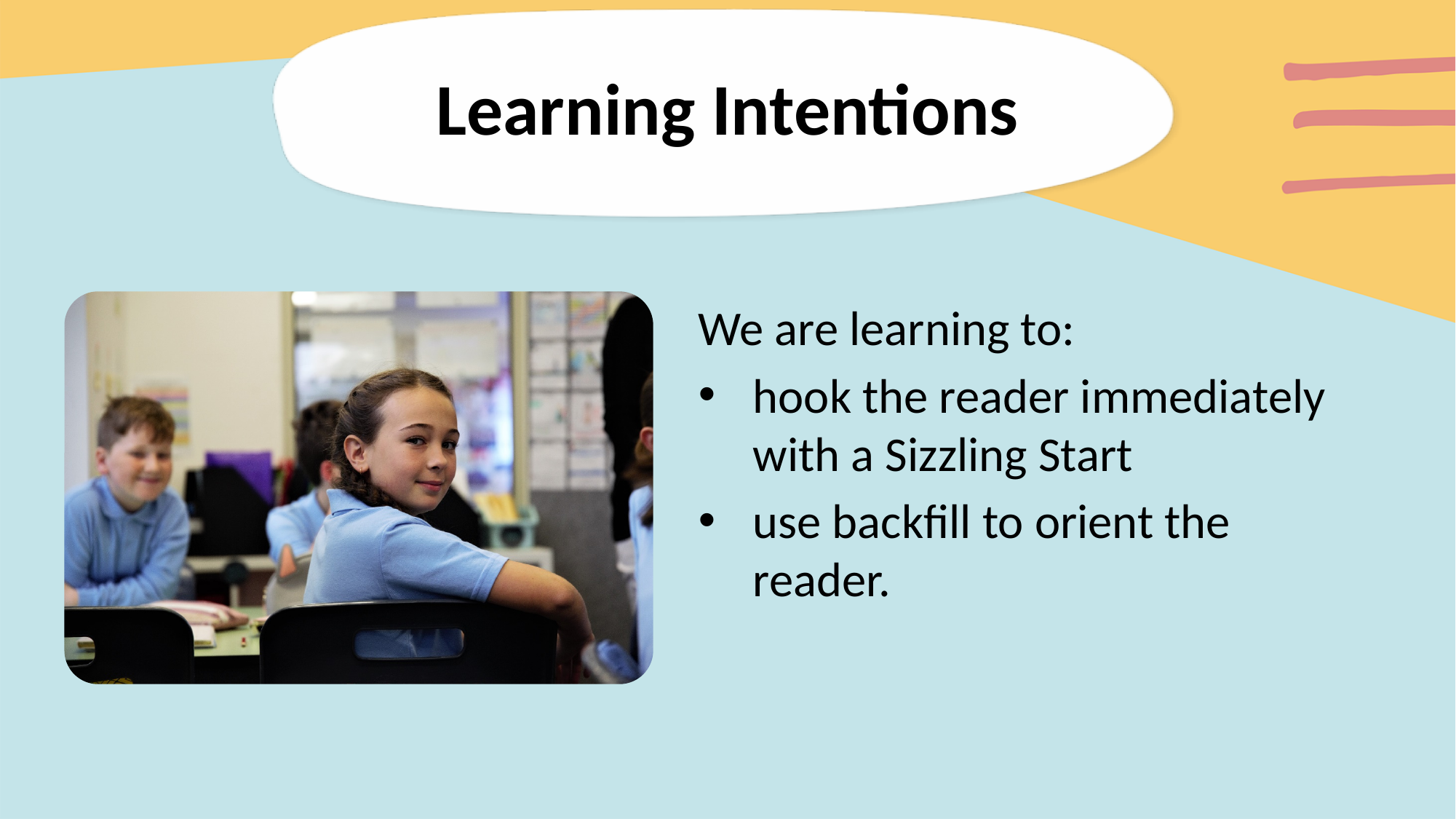

We are learning to:
hook the reader immediately with a Sizzling Start
use backfill to orient the reader.